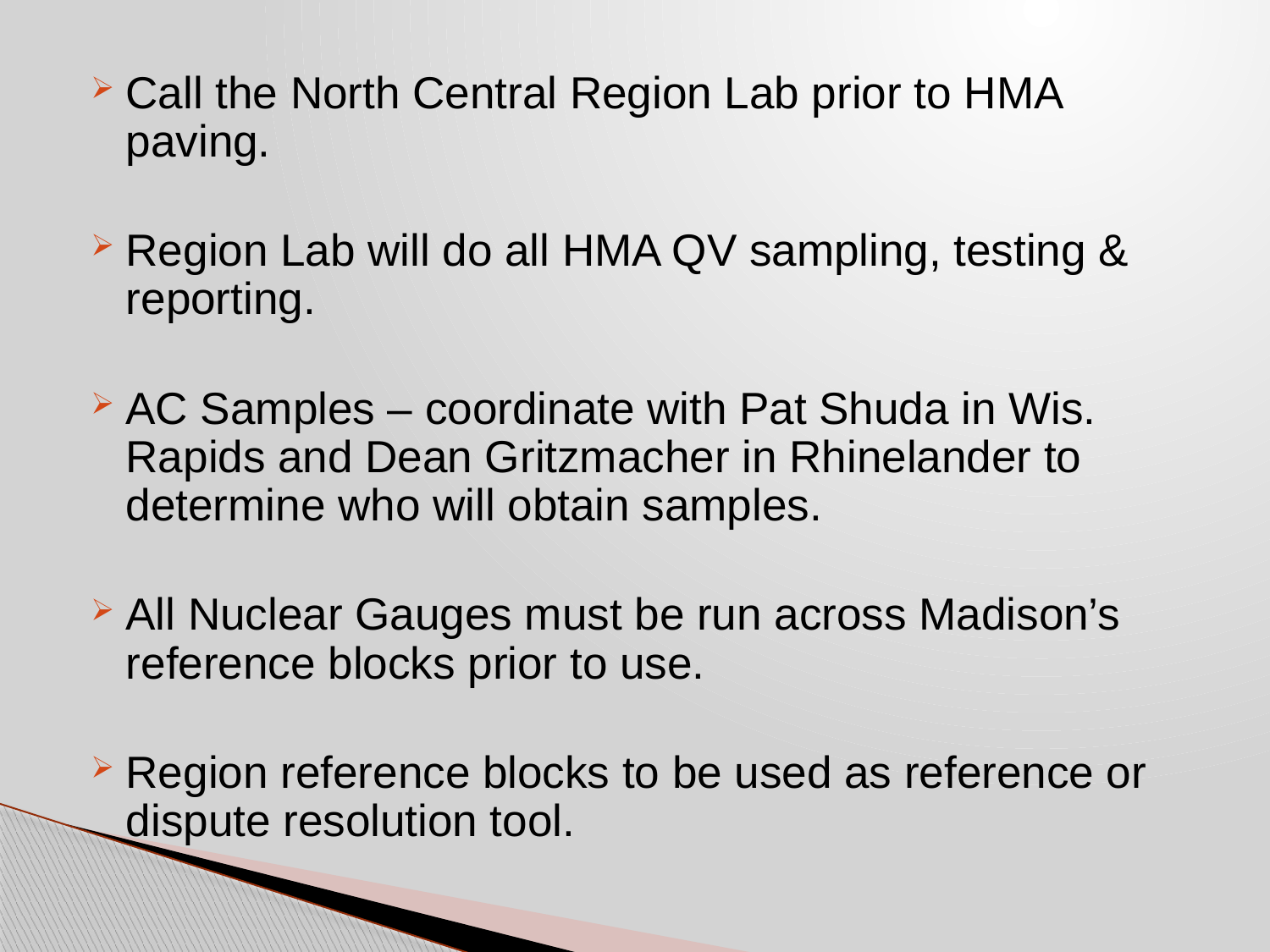

#
Call the North Central Region Lab prior to HMA paving.

Region Lab will do all HMA QV sampling, testing & reporting.

AC Samples – coordinate with Pat Shuda in Wis. Rapids and Dean Gritzmacher in Rhinelander to determine who will obtain samples.

All Nuclear Gauges must be run across Madison’s reference blocks prior to use.

Region reference blocks to be used as reference or dispute resolution tool.